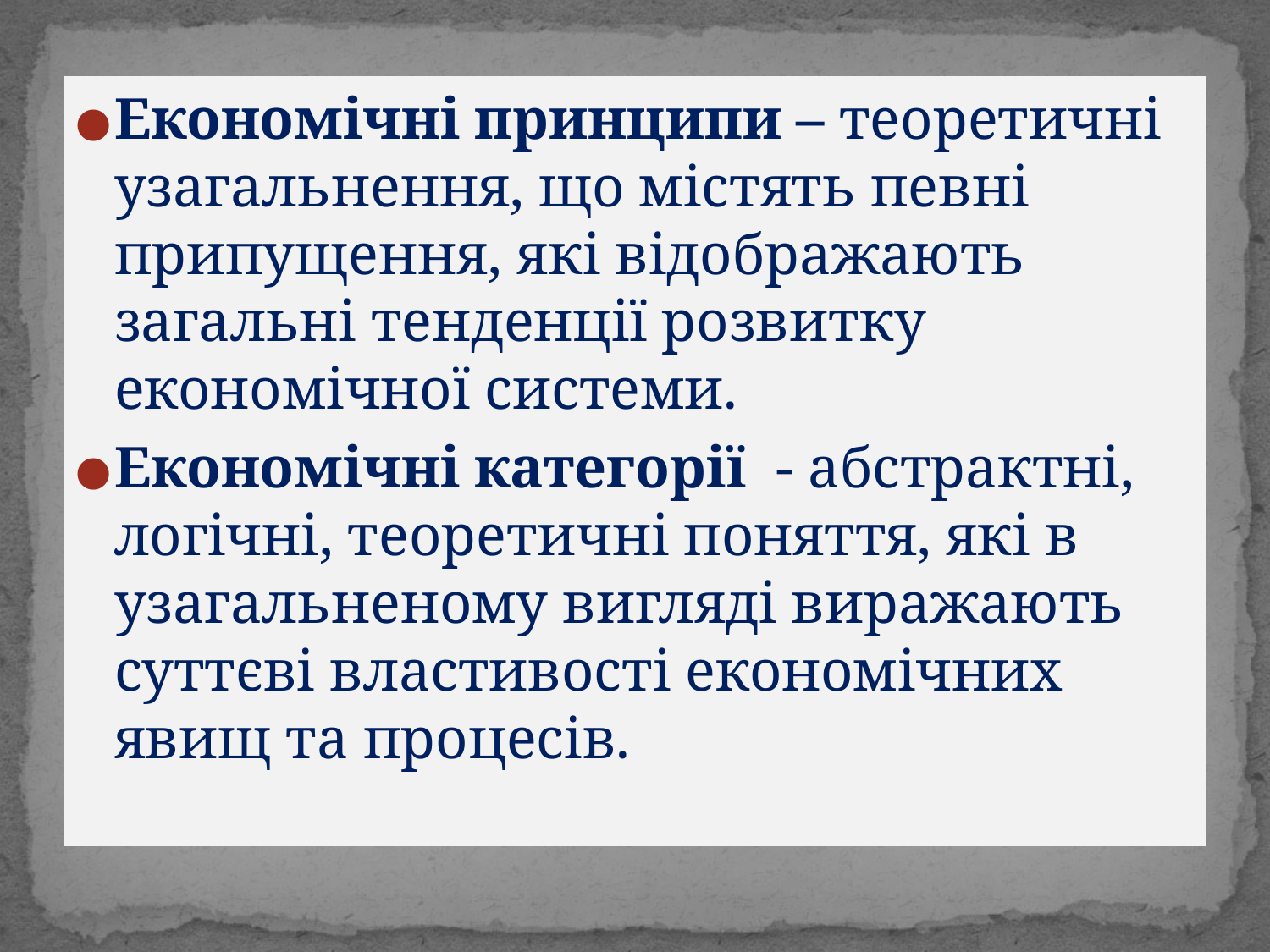

Економічні принципи – теоретичні узагальнення, що містять певні припущення, які відображають загальні тенденції розвитку економічної системи.
Економічні категорії  - абстрактні, логічні, теоретичні поняття, які в узагальненому вигляді виражають суттєві властивості економічних явищ та процесів.